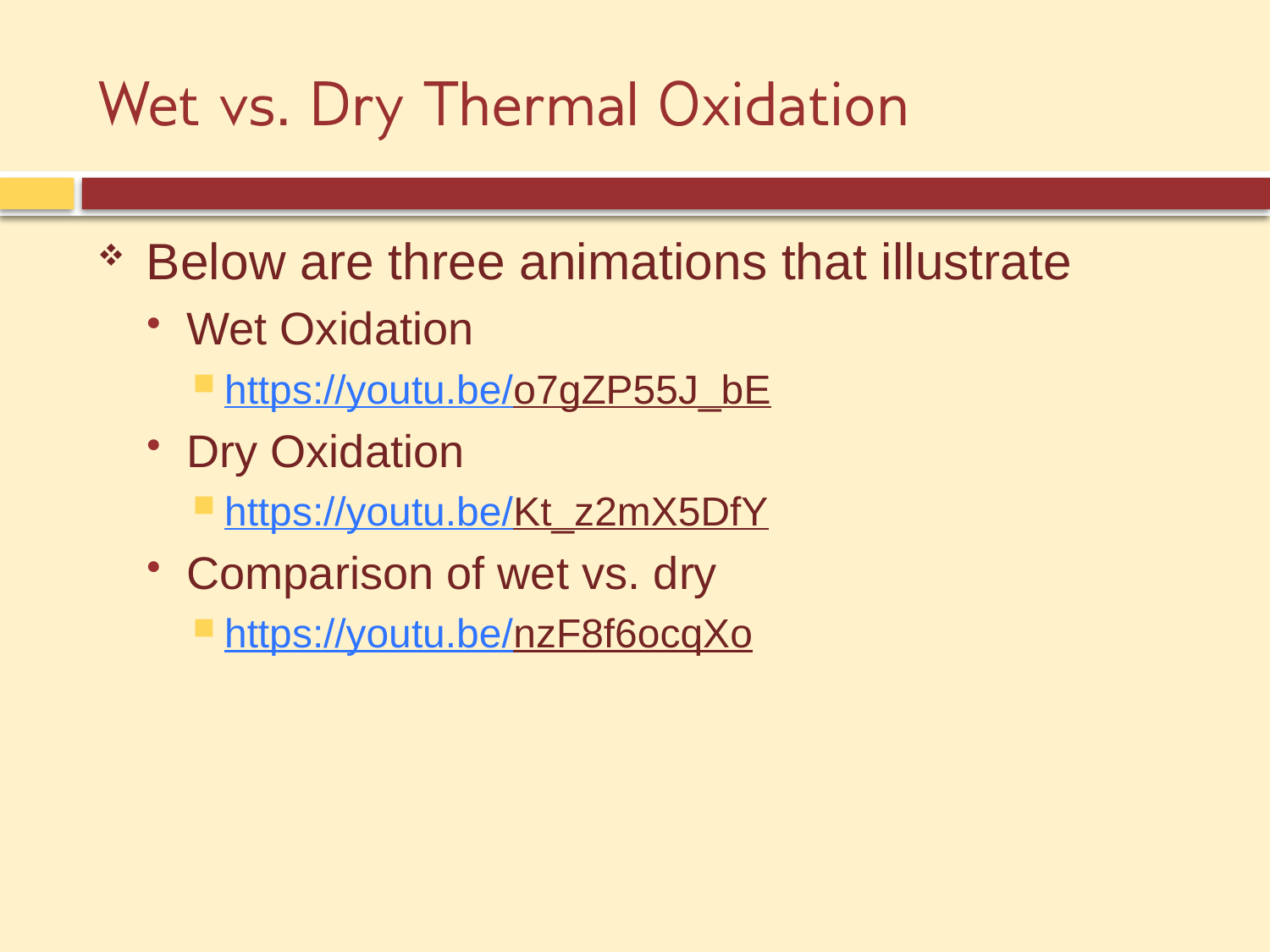

# Wet vs. Dry Thermal Oxidation
Below are three animations that illustrate
Wet Oxidation
https://youtu.be/o7gZP55J_bE
Dry Oxidation
https://youtu.be/Kt_z2mX5DfY
Comparison of wet vs. dry
https://youtu.be/nzF8f6ocqXo